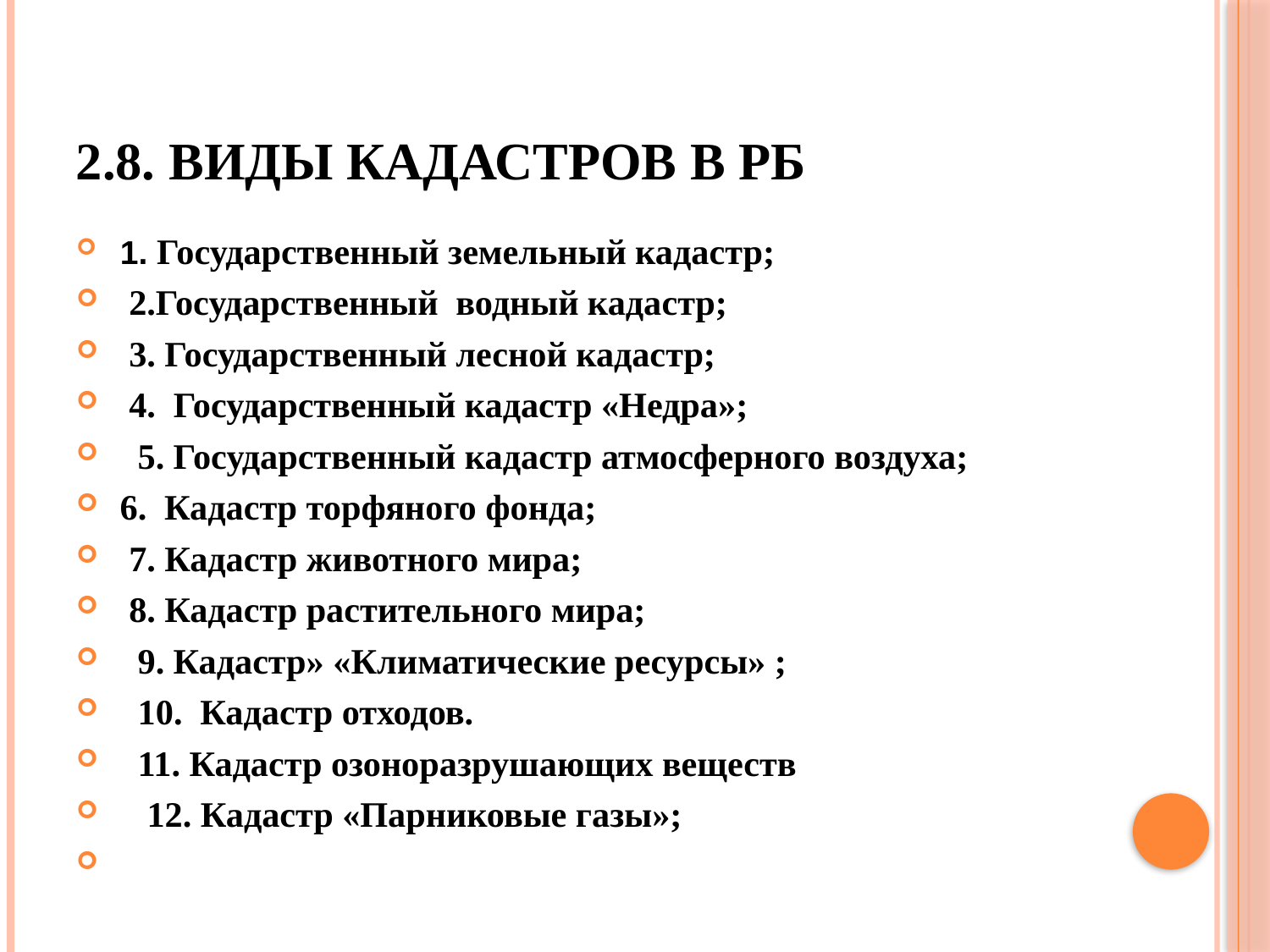

# 2.8. Виды кадастров в РБ
 1. Государственный земельный кадастр;
  2.Государственный  водный кадастр;
  3. Государственный лесной кадастр;
  4.  Государственный кадастр «Недра»;
   5. Государственный кадастр атмосферного воздуха;
 6.  Кадастр торфяного фонда;
  7. Кадастр животного мира;
  8. Кадастр растительного мира;
   9. Кадастр» «Климатические ресурсы» ;
   10.  Кадастр отходов.
   11. Кадастр озоноразрушающих веществ
 12. Кадастр «Парниковые газы»;